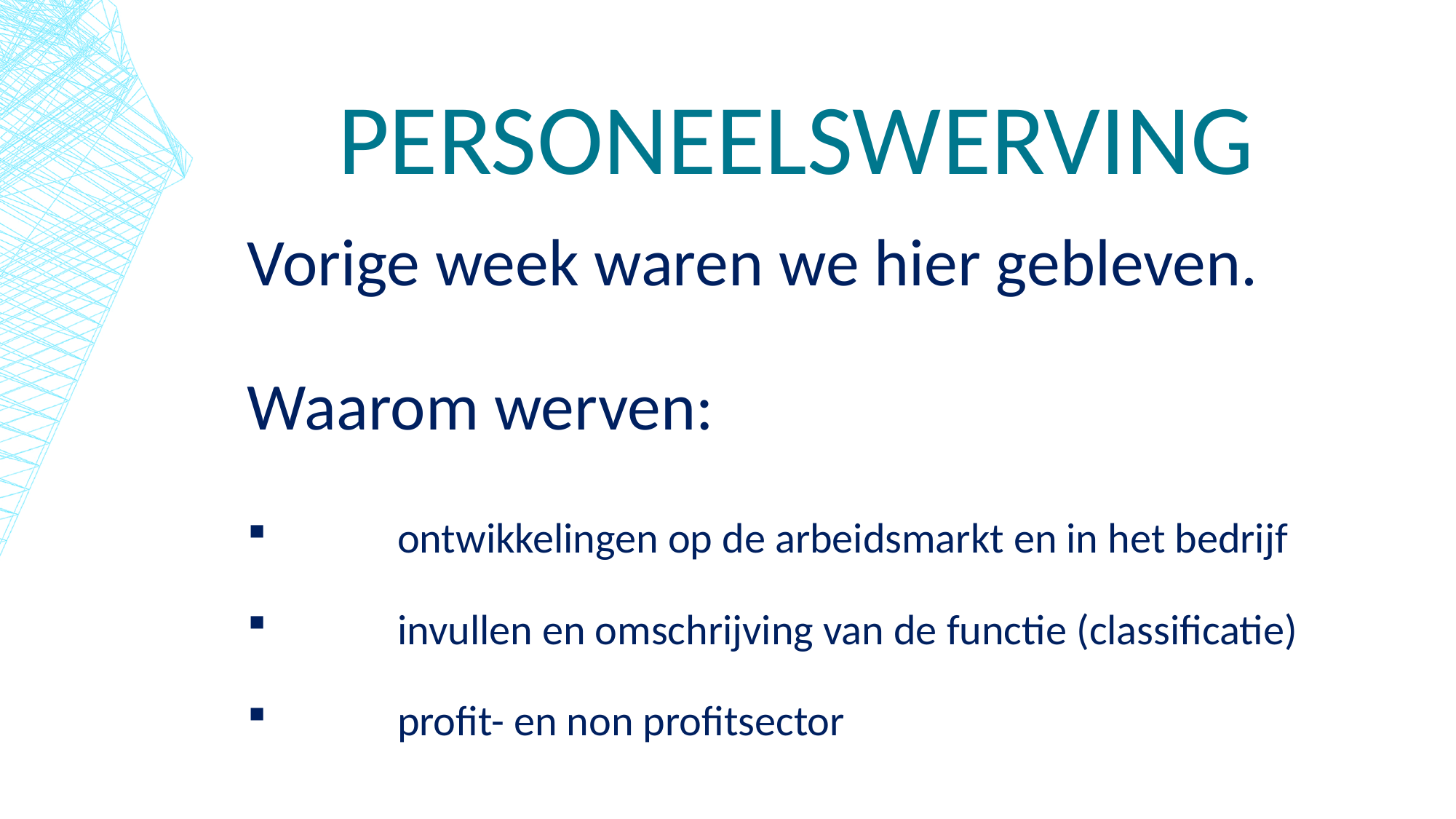

# PersoneelsWerving
Vorige week waren we hier gebleven.

Waarom werven:

	ontwikkelingen op de arbeidsmarkt en in het bedrijf

	invullen en omschrijving van de functie (classificatie)

	profit- en non profitsector